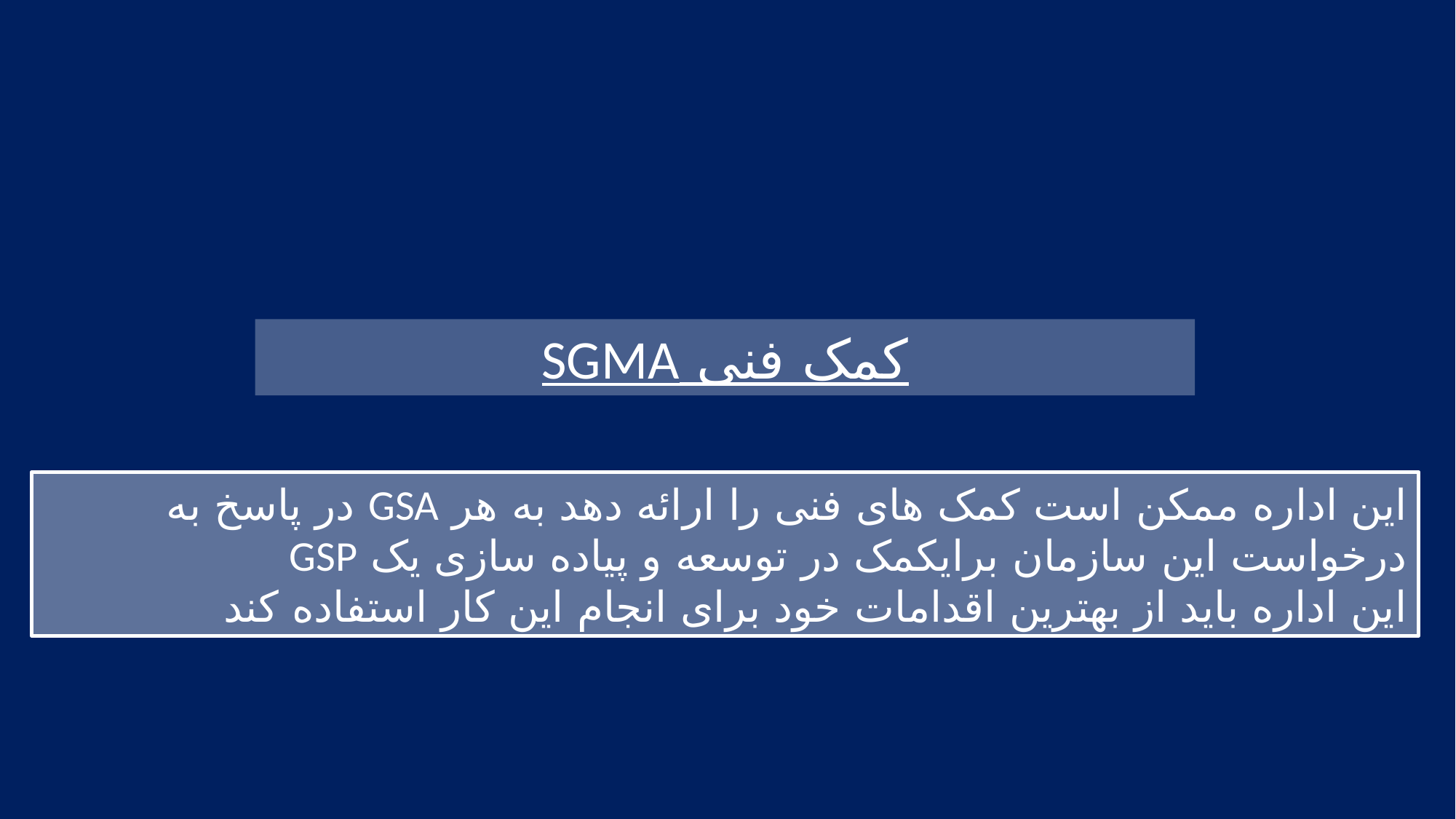

کمک فنی SGMA
این اداره ممکن است کمک های فنی را ارائه دهد به هر GSA در پاسخ به درخواست این سازمان برایکمک در توسعه و پیاده سازی یک GSP
این اداره باید از بهترین اقدامات خود برای انجام این کار استفاده کند